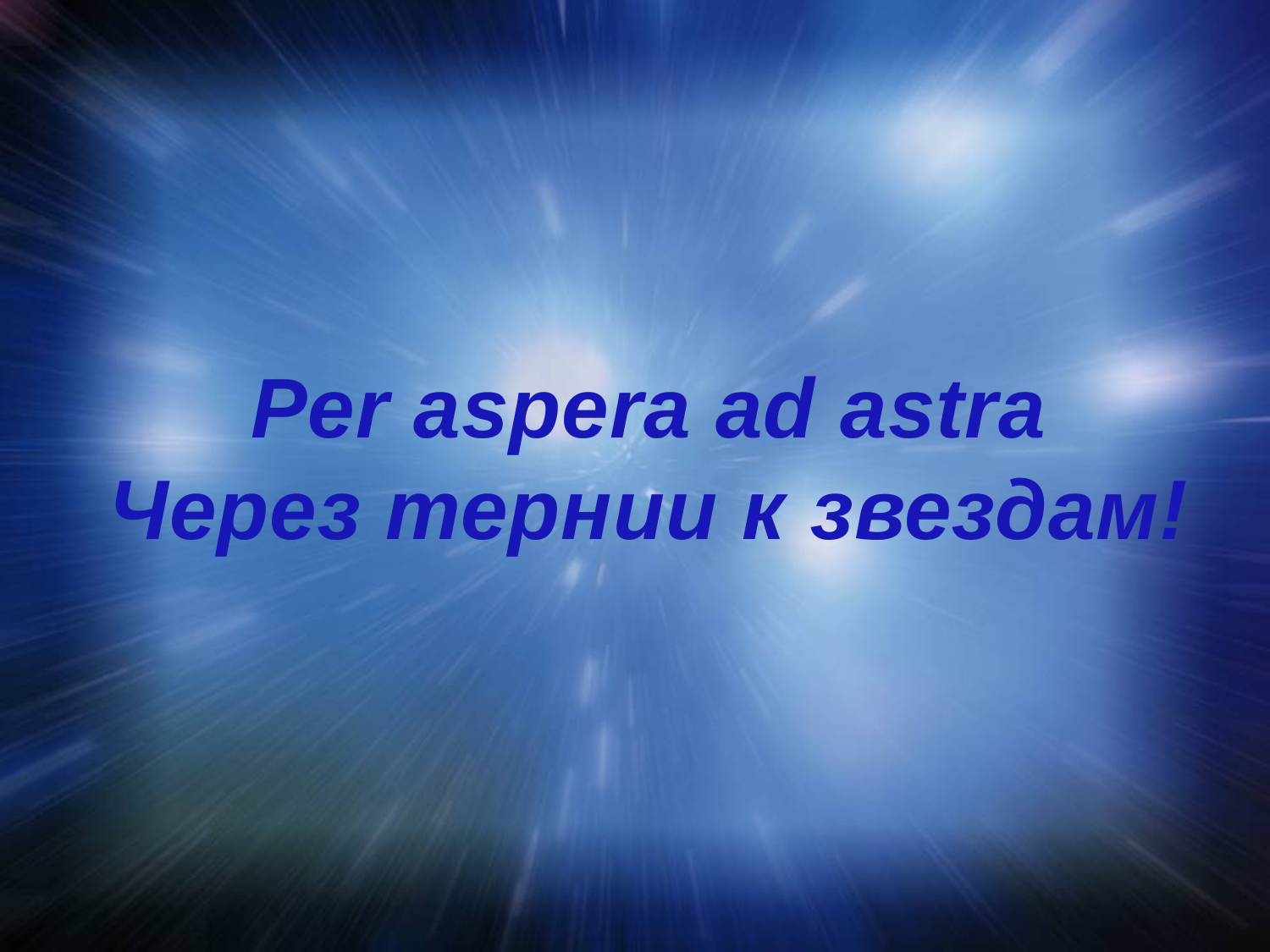

Per aspera ad astra
Через тернии к звездам!